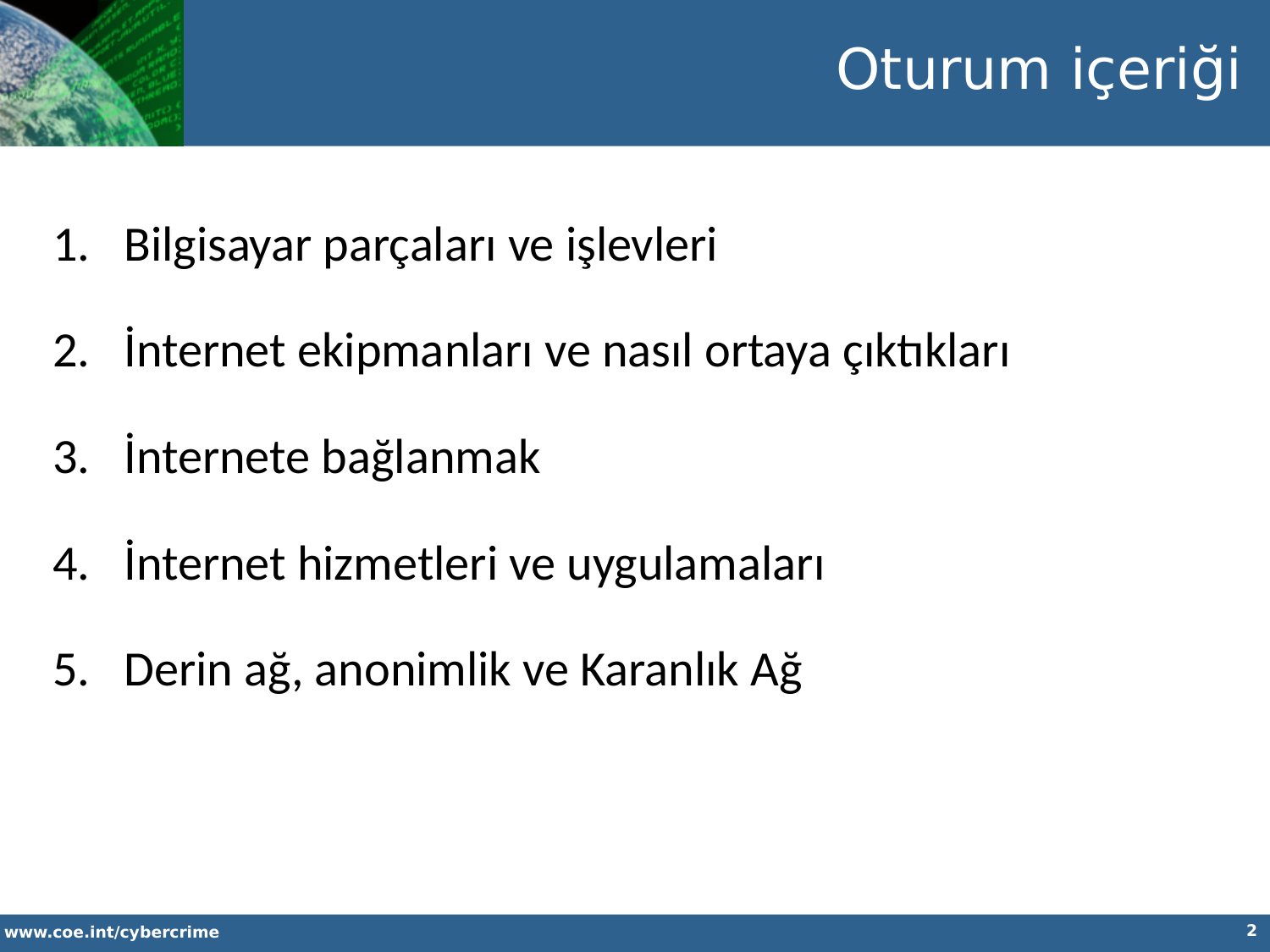

Oturum içeriği
Bilgisayar parçaları ve işlevleri
İnternet ekipmanları ve nasıl ortaya çıktıkları
İnternete bağlanmak
İnternet hizmetleri ve uygulamaları
Derin ağ, anonimlik ve Karanlık Ağ